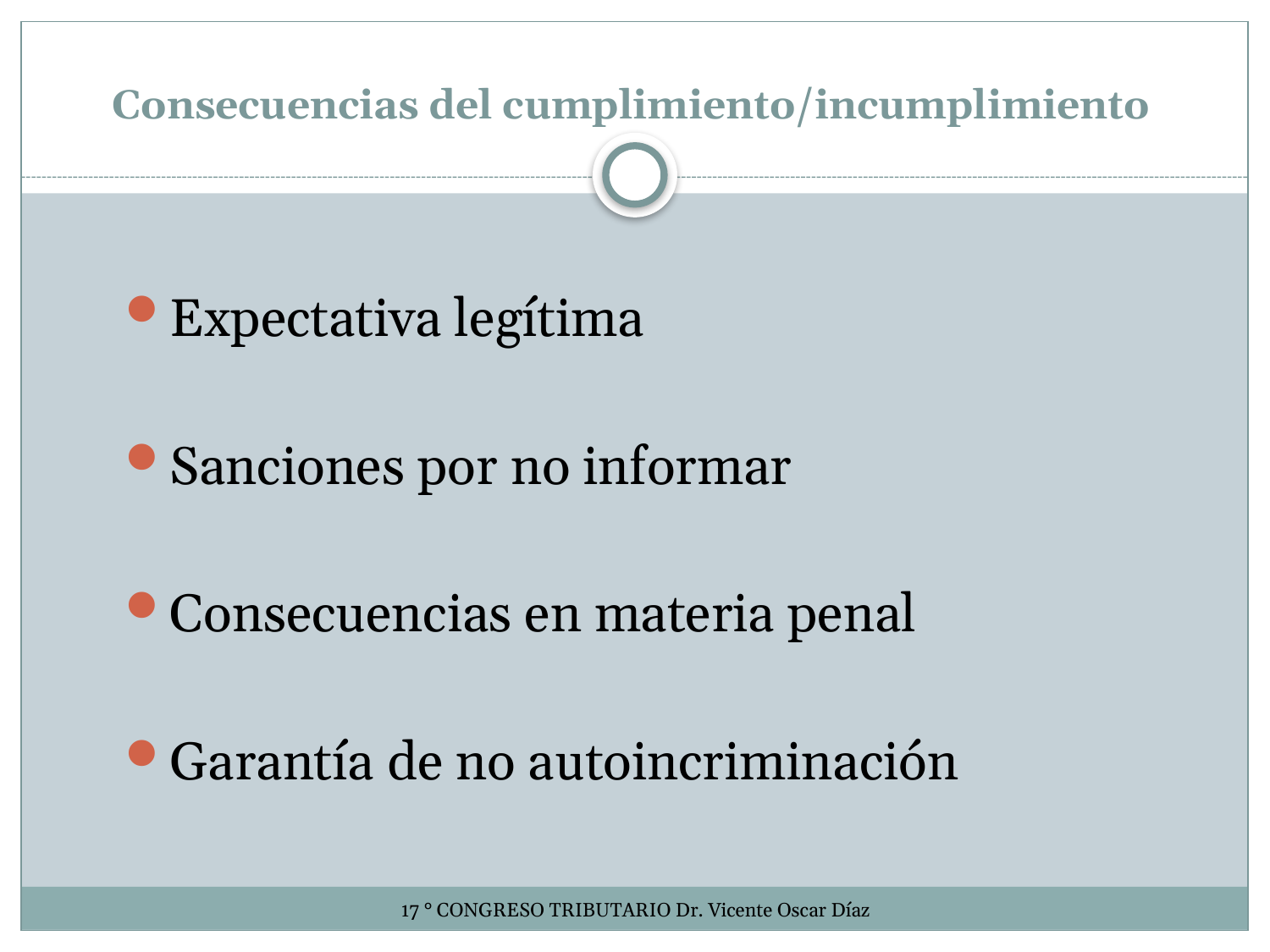

# Consecuencias del cumplimiento/incumplimiento

Expectativa legítima

Sanciones por no informar

Consecuencias en materia penal

Garantía de no autoincriminación

17 ° CONGRESO TRIBUTARIO Dr. Vicente Oscar Díaz